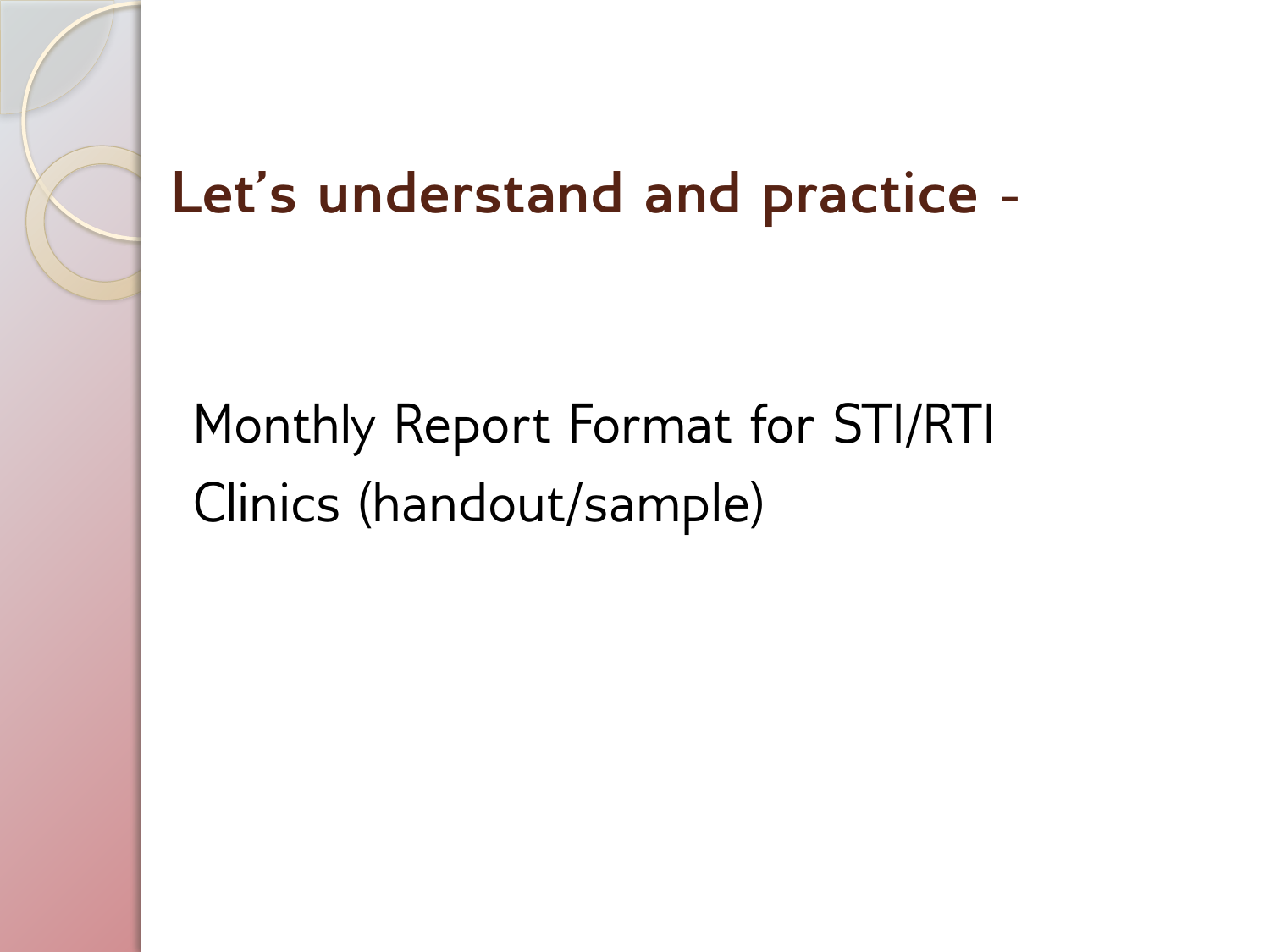

# Let’s understand and practice -
Monthly Report Format for STI/RTI
Clinics (handout/sample)